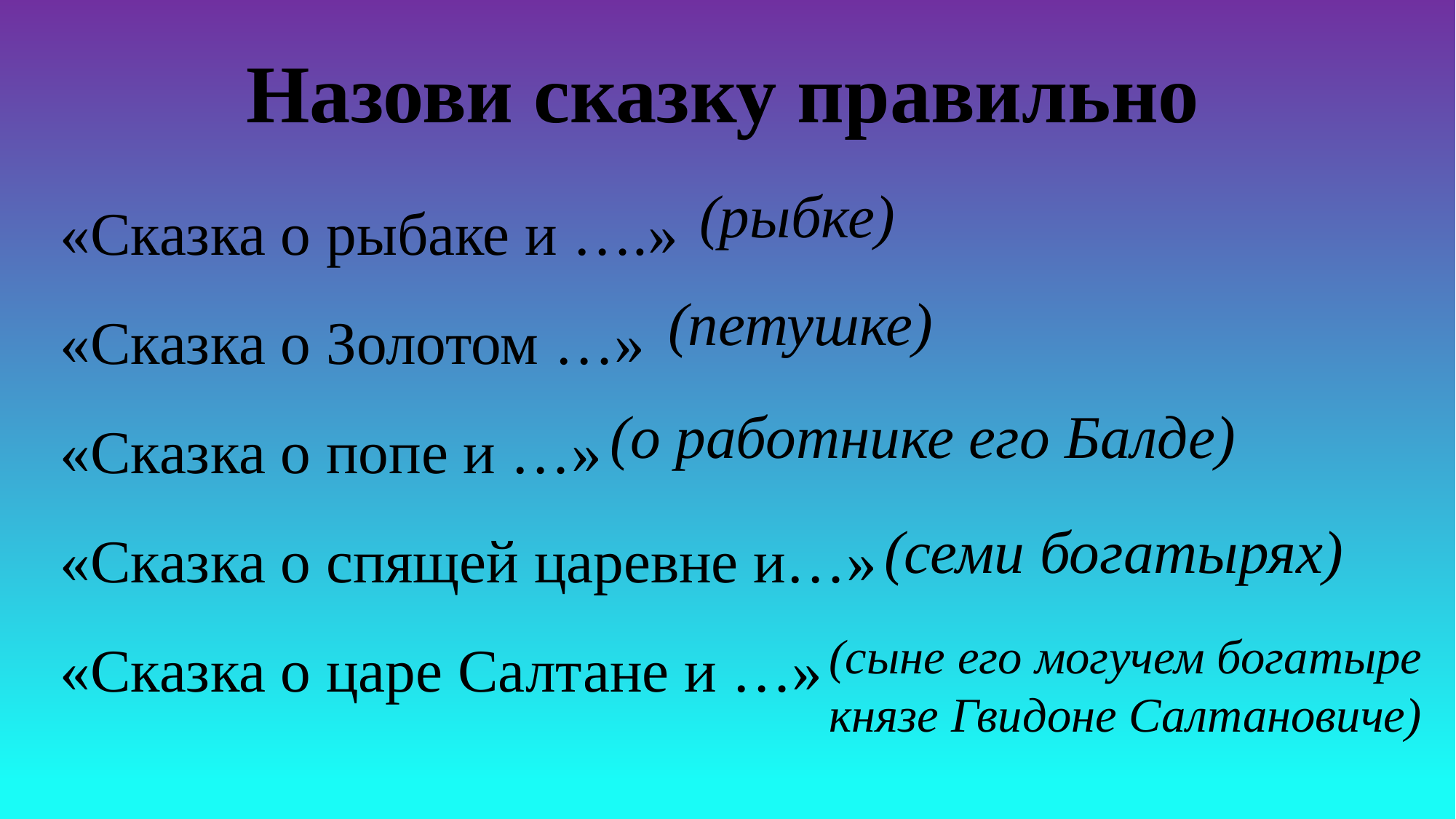

# Назови сказку правильно
«Сказка о рыбаке и ….»
«Сказка о Золотом …» 
«Сказка о попе и …» 
«Сказка о спящей царевне и…»
«Сказка о царе Салтане и …»

(рыбке)
 (петушке)
(о работнике его Балде)
 (семи богатырях)
(сыне его могучем богатыре
князе Гвидоне Салтановиче)